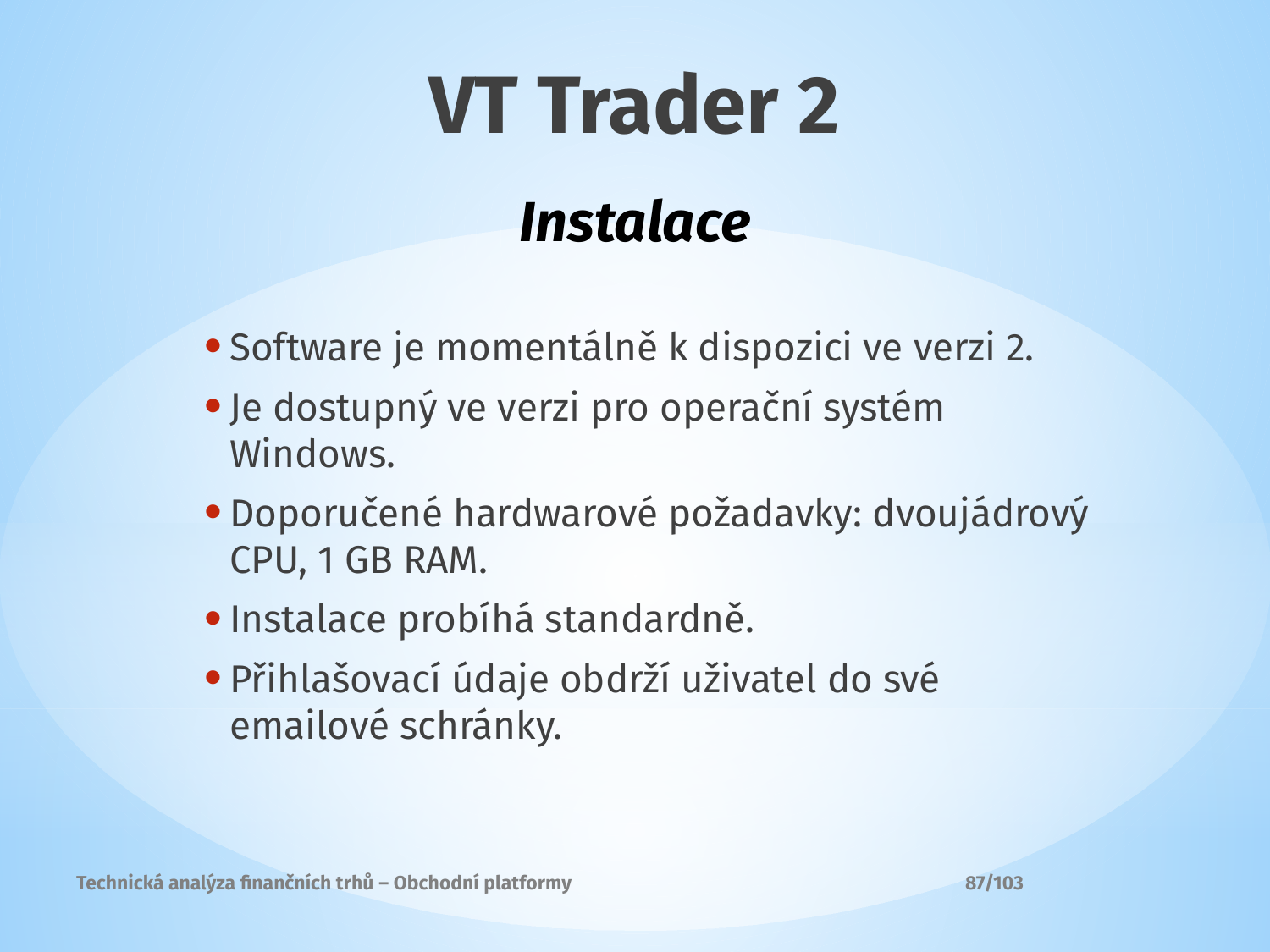

VT Trader 2
Instalace
Software je momentálně k dispozici ve verzi 2.
Je dostupný ve verzi pro operační systém Windows.
Doporučené hardwarové požadavky: dvoujádrový CPU, 1 GB RAM.
Instalace probíhá standardně.
Přihlašovací údaje obdrží uživatel do své emailové schránky.

Technická analýza finančních trhů – Obchodní platformy				87/103